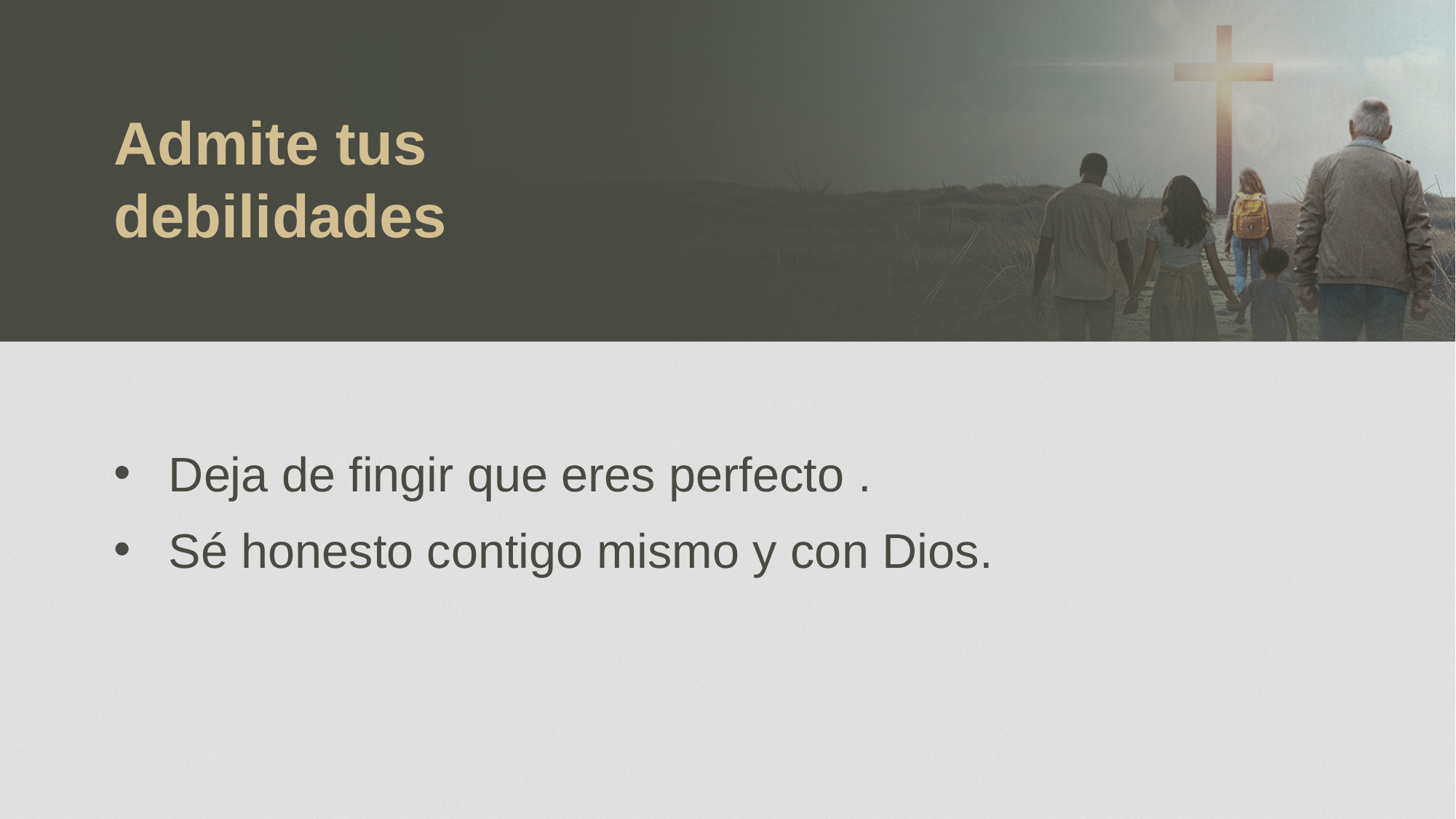

Admite tus debilidades
Deja de fingir que eres perfecto .
Sé honesto contigo mismo y con Dios.